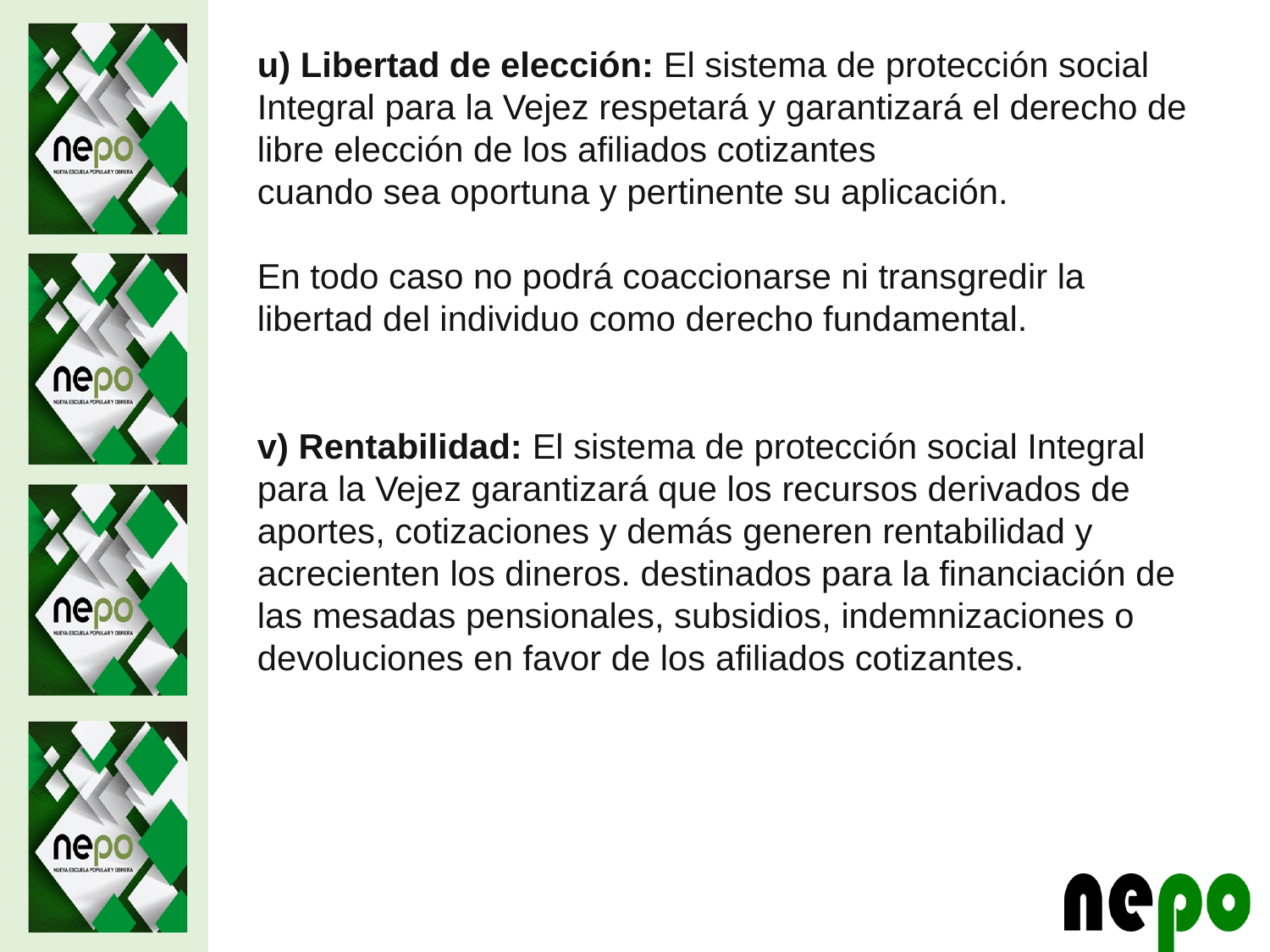

u) Libertad de elección: El sistema de protección social Integral para la Vejez respetará y garantizará el derecho de libre elección de los afiliados cotizantes
cuando sea oportuna y pertinente su aplicación.

En todo caso no podrá coaccionarse ni transgredir la libertad del individuo como derecho fundamental.

v) Rentabilidad: El sistema de protección social Integral para la Vejez garantizará que los recursos derivados de aportes, cotizaciones y demás generen rentabilidad y acrecienten los dineros. destinados para la financiación de las mesadas pensionales, subsidios, indemnizaciones o devoluciones en favor de los afiliados cotizantes.